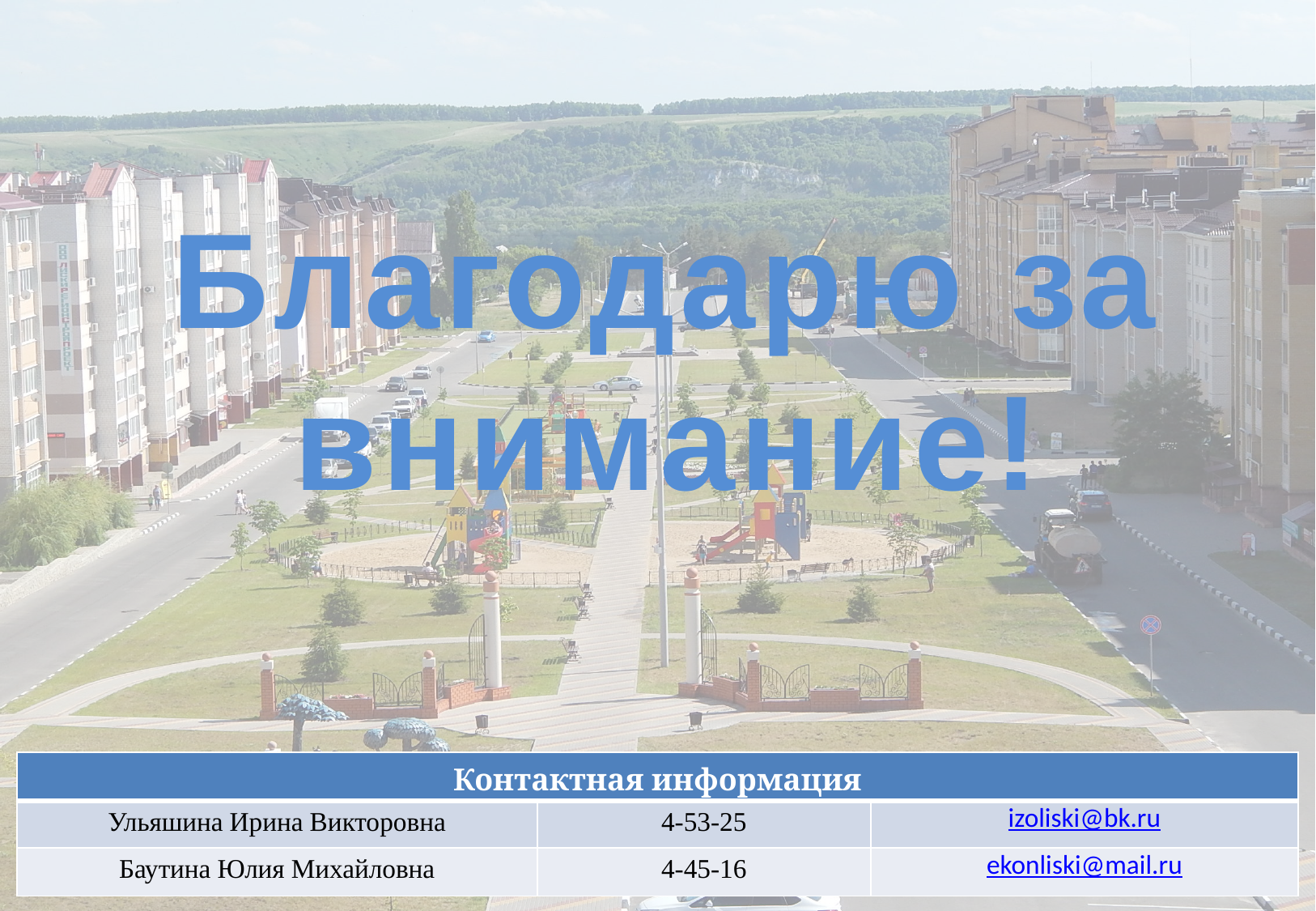

Благодарю за внимание!
| Контактная информация |  |  |
| --- | --- | --- |
| Ульяшина Ирина Викторовна | 4-53-25 | izoliski@bk.ru |
| Баутина Юлия Михайловна | 4-45-16 | ekonliski@mail.ru |